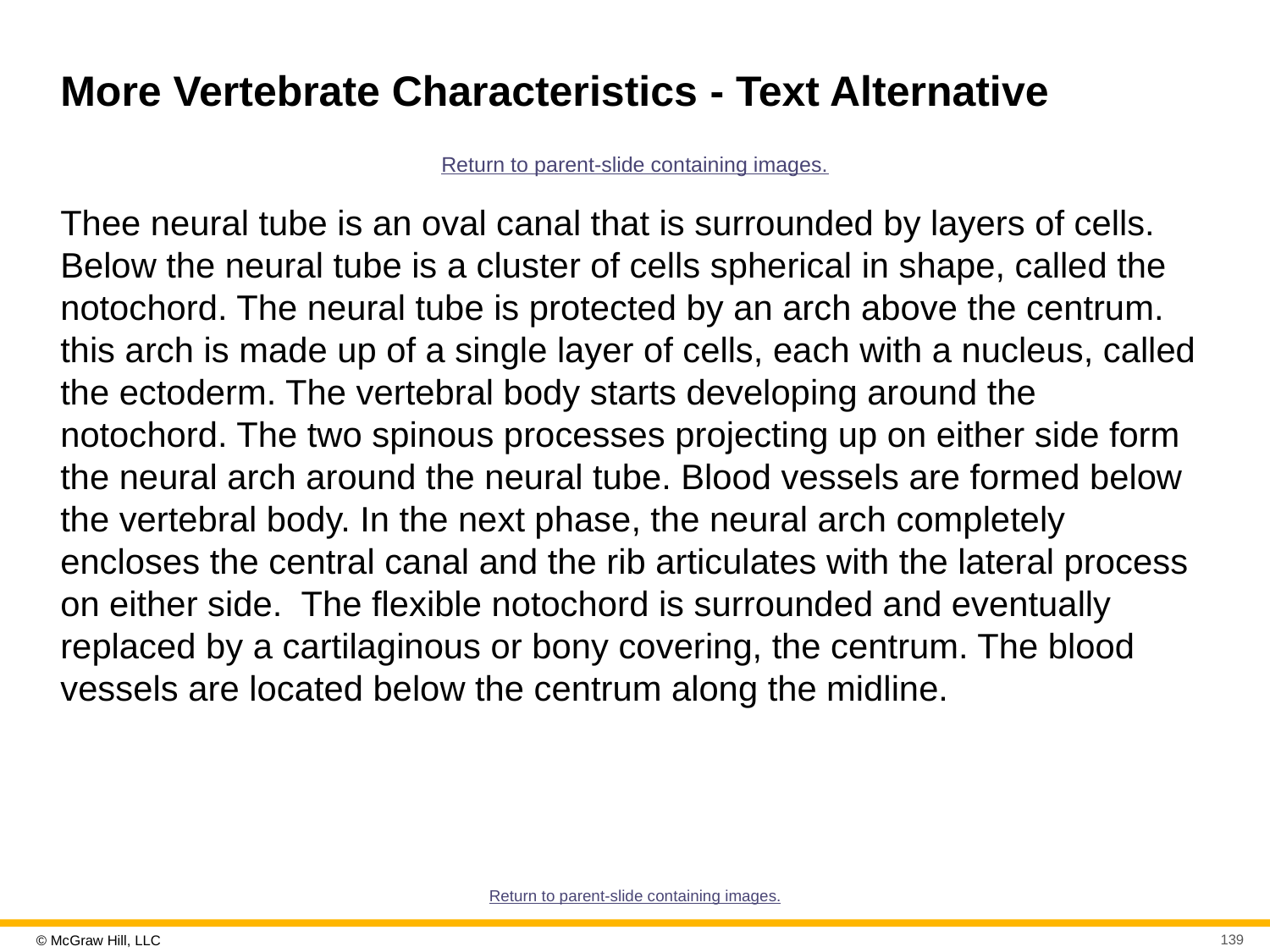

# More Vertebrate Characteristics - Text Alternative
Return to parent-slide containing images.
Thee neural tube is an oval canal that is surrounded by layers of cells. Below the neural tube is a cluster of cells spherical in shape, called the notochord. The neural tube is protected by an arch above the centrum. this arch is made up of a single layer of cells, each with a nucleus, called the ectoderm. The vertebral body starts developing around the notochord. The two spinous processes projecting up on either side form the neural arch around the neural tube. Blood vessels are formed below the vertebral body. In the next phase, the neural arch completely encloses the central canal and the rib articulates with the lateral process on either side.  The flexible notochord is surrounded and eventually replaced by a cartilaginous or bony covering, the centrum. The blood vessels are located below the centrum along the midline.
Return to parent-slide containing images.
139